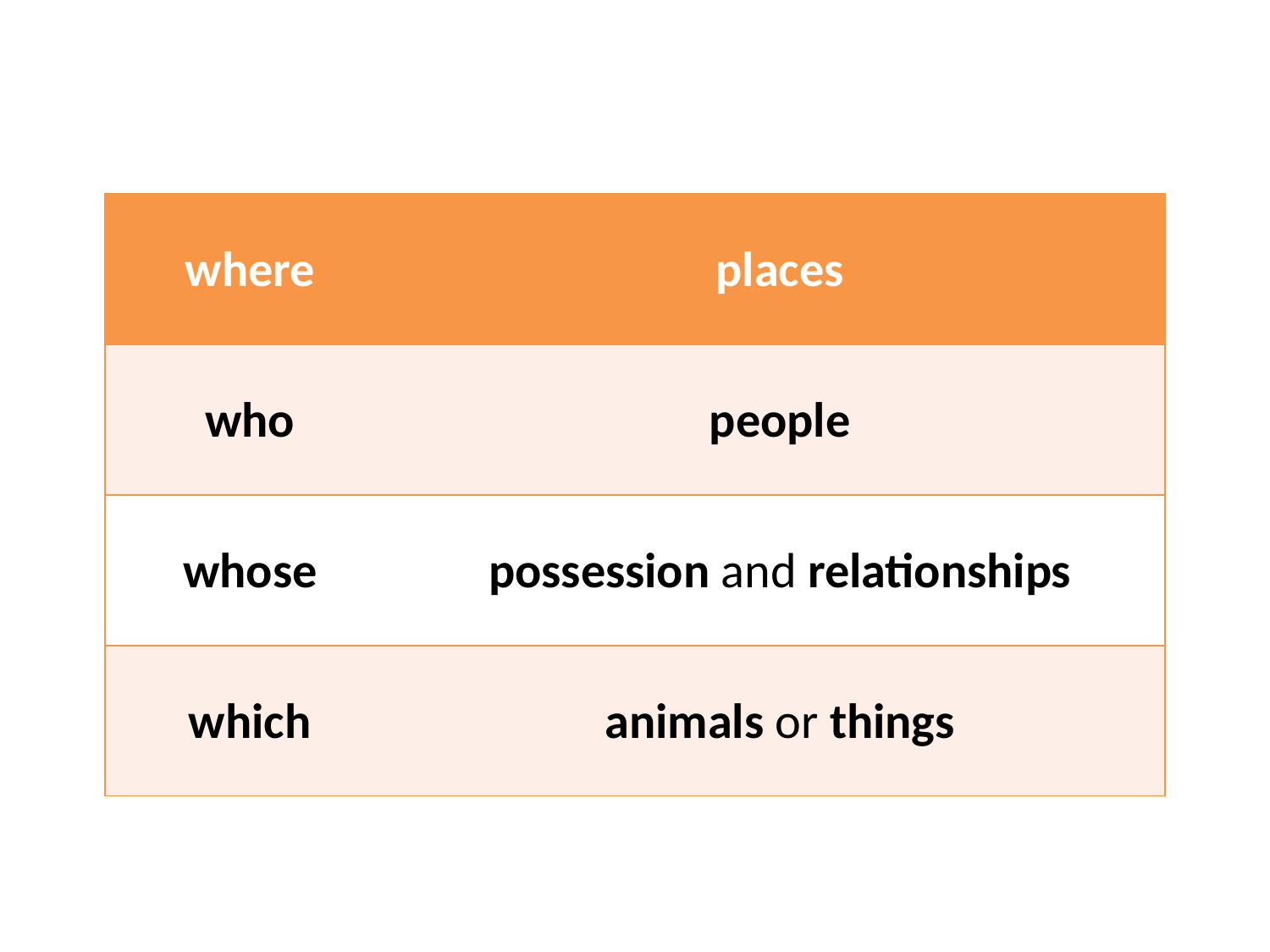

| where | places |
| --- | --- |
| who | people |
| whose | possession and relationships |
| which | animals or things |